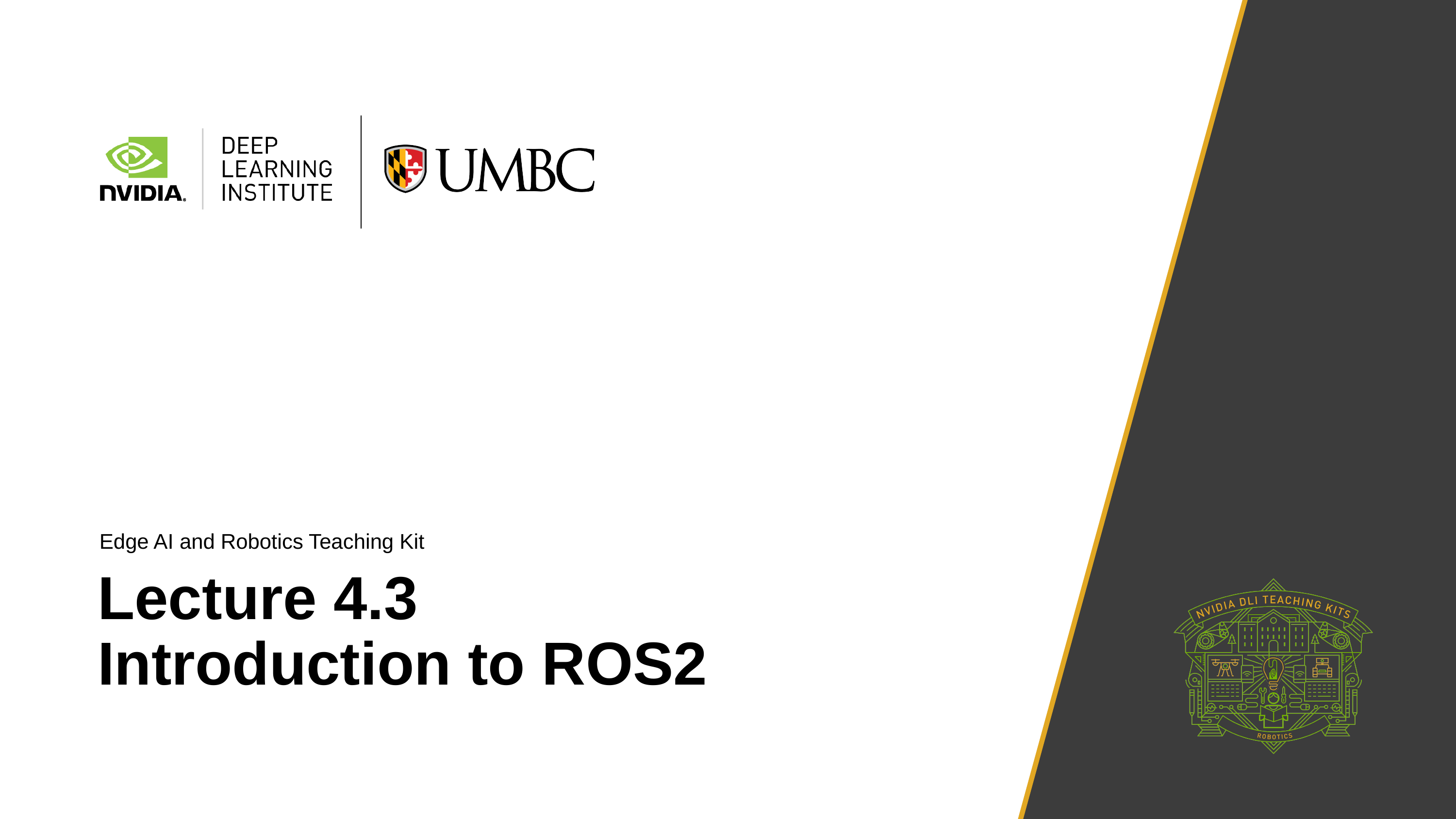

Edge AI and Robotics Teaching Kit
# Lecture 4.3 Introduction to ROS2